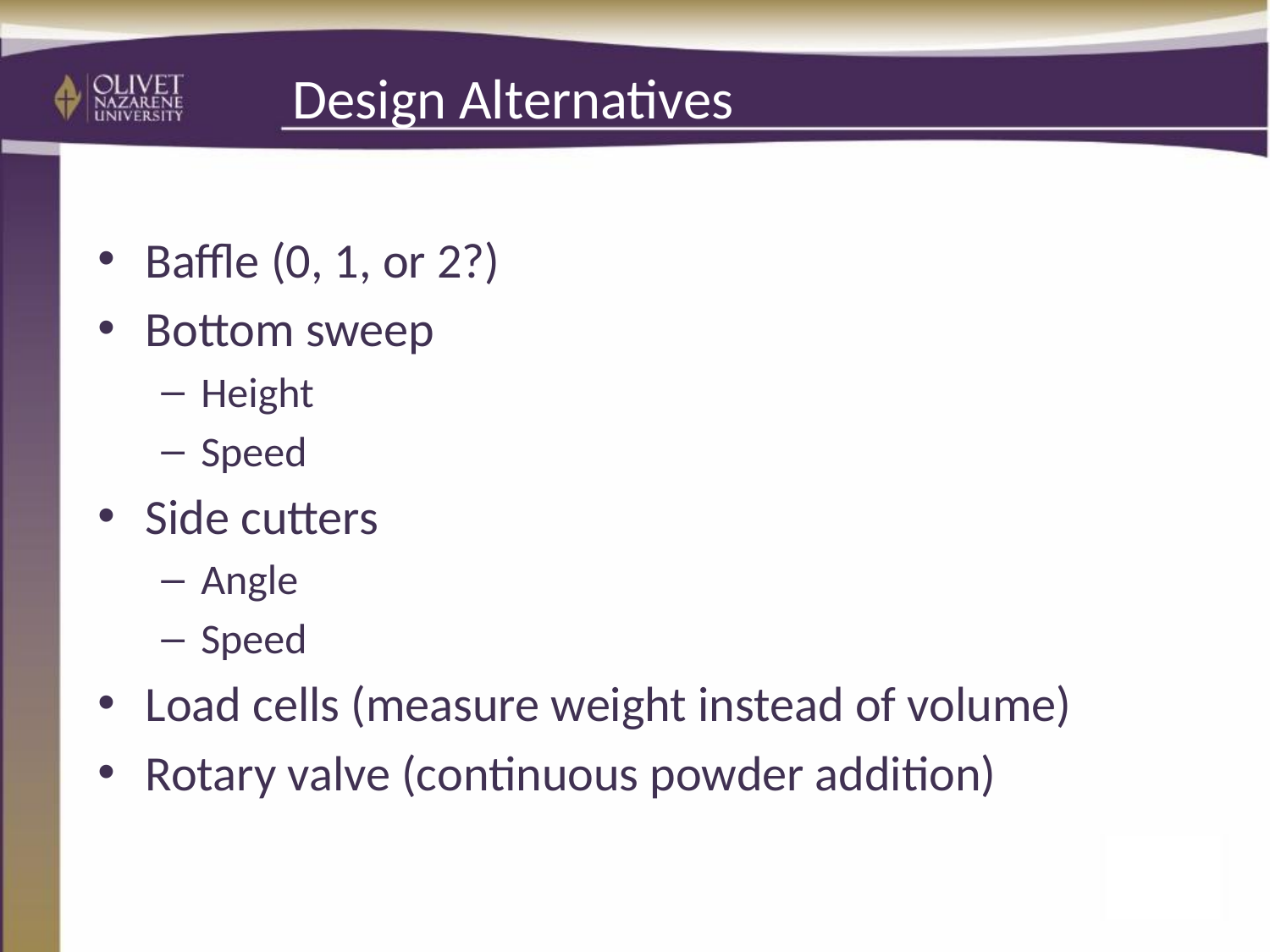

# Design Alternatives
Baffle (0, 1, or 2?)
Bottom sweep
Height
Speed
Side cutters
Angle
Speed
Load cells (measure weight instead of volume)
Rotary valve (continuous powder addition)